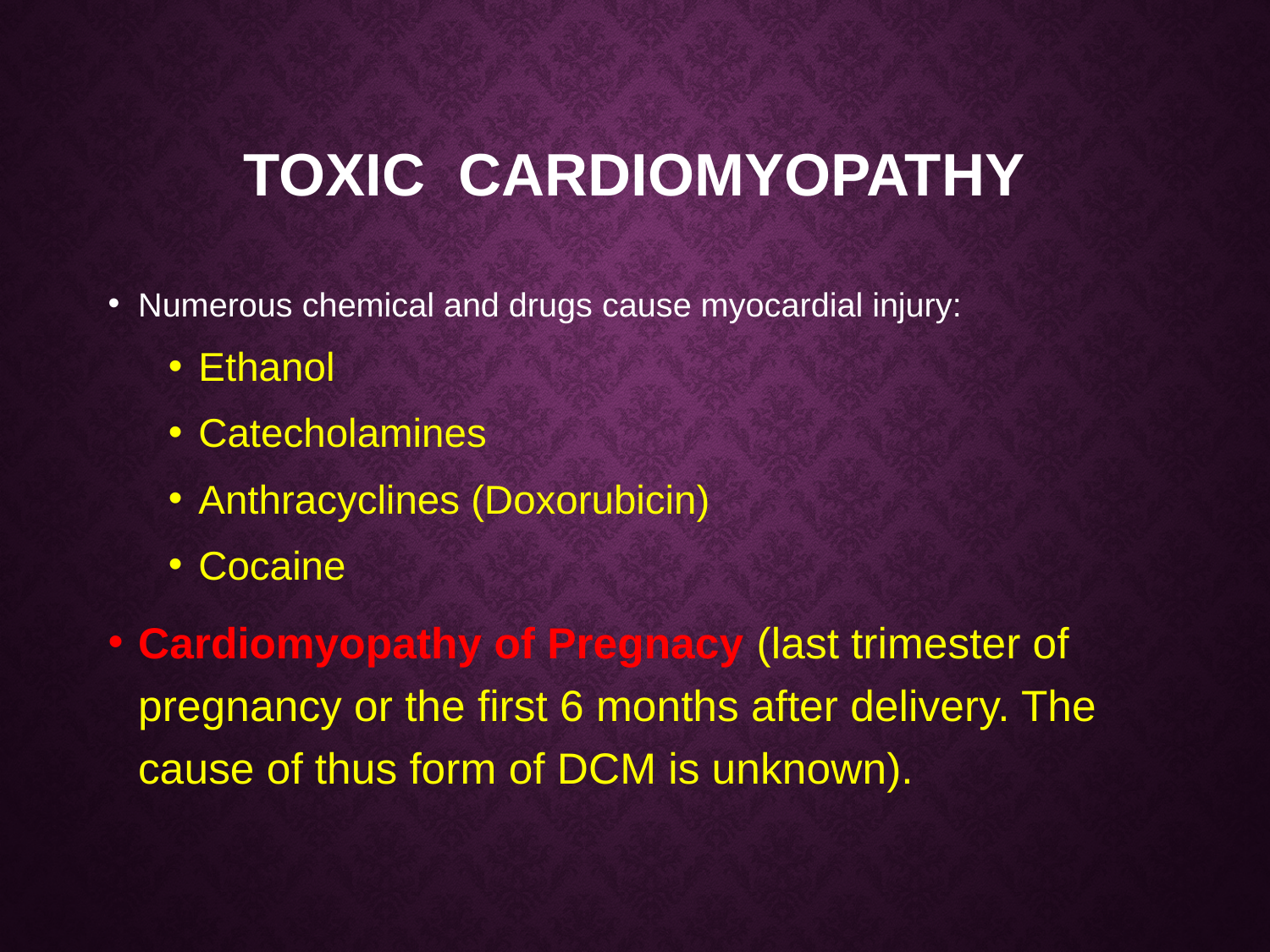

# Toxic  cardiomyopathy
Numerous chemical and drugs cause myocardial injury:
Ethanol
Catecholamines
Anthracyclines (Doxorubicin)
Cocaine
Cardiomyopathy of Pregnacy (last trimester of pregnancy or the first 6 months after delivery. The cause of thus form of DCM is unknown).